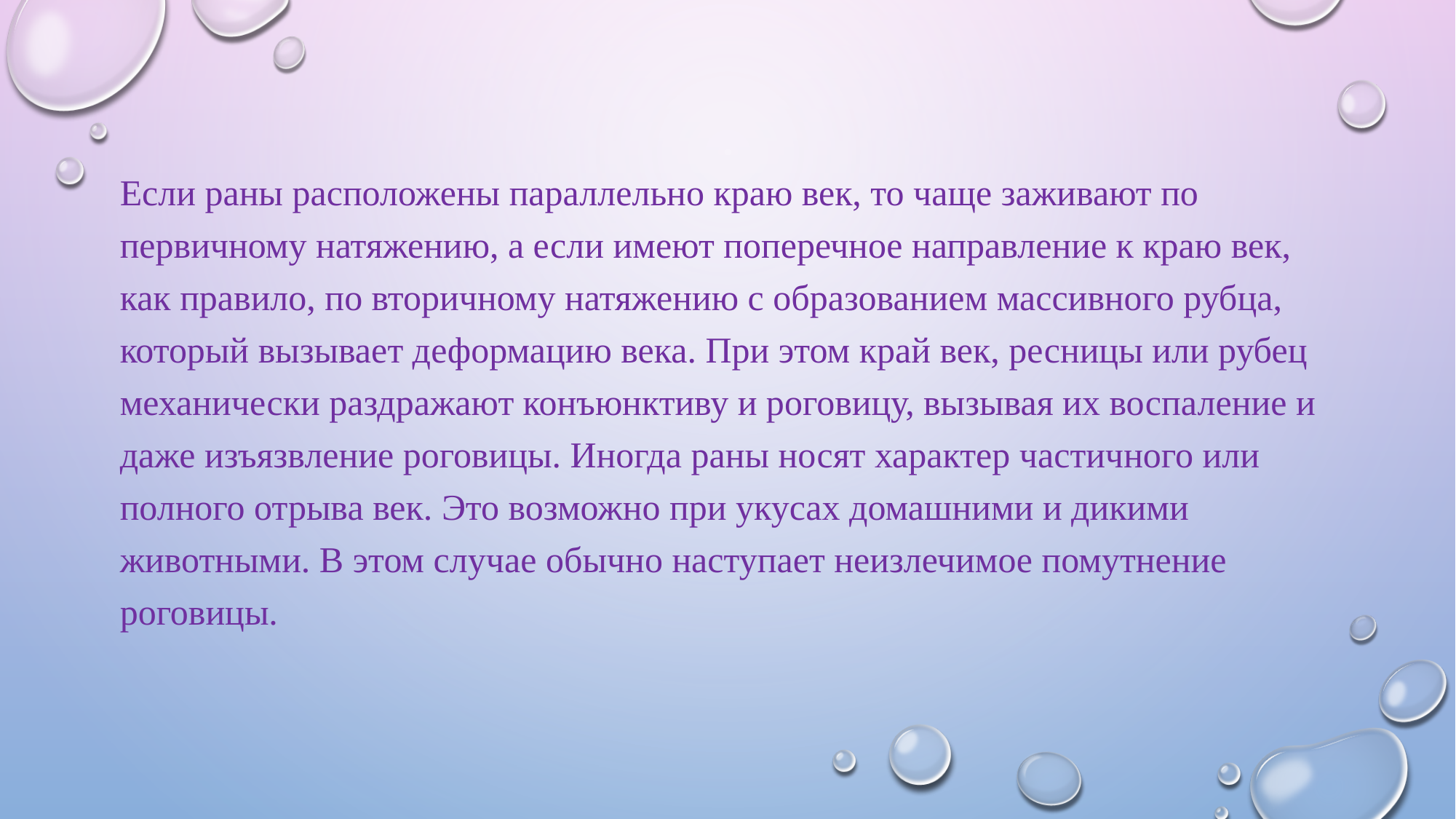

Если раны расположены параллельно краю век, то чаще заживают по первичному натяжению, а если имеют поперечное направление к краю век,  как правило, по вторичному натяжению с образованием массивного рубца, который вызывает деформацию века. При этом край век, ресницы или рубец механически раздражают конъюнктиву и роговицу, вызывая их воспаление и даже изъязвление роговицы. Иногда раны носят характер частичного или полного отрыва век. Это возможно при укусах домашними и дикими животными. В этом случае обычно наступает неизлечимое помутнение роговицы.